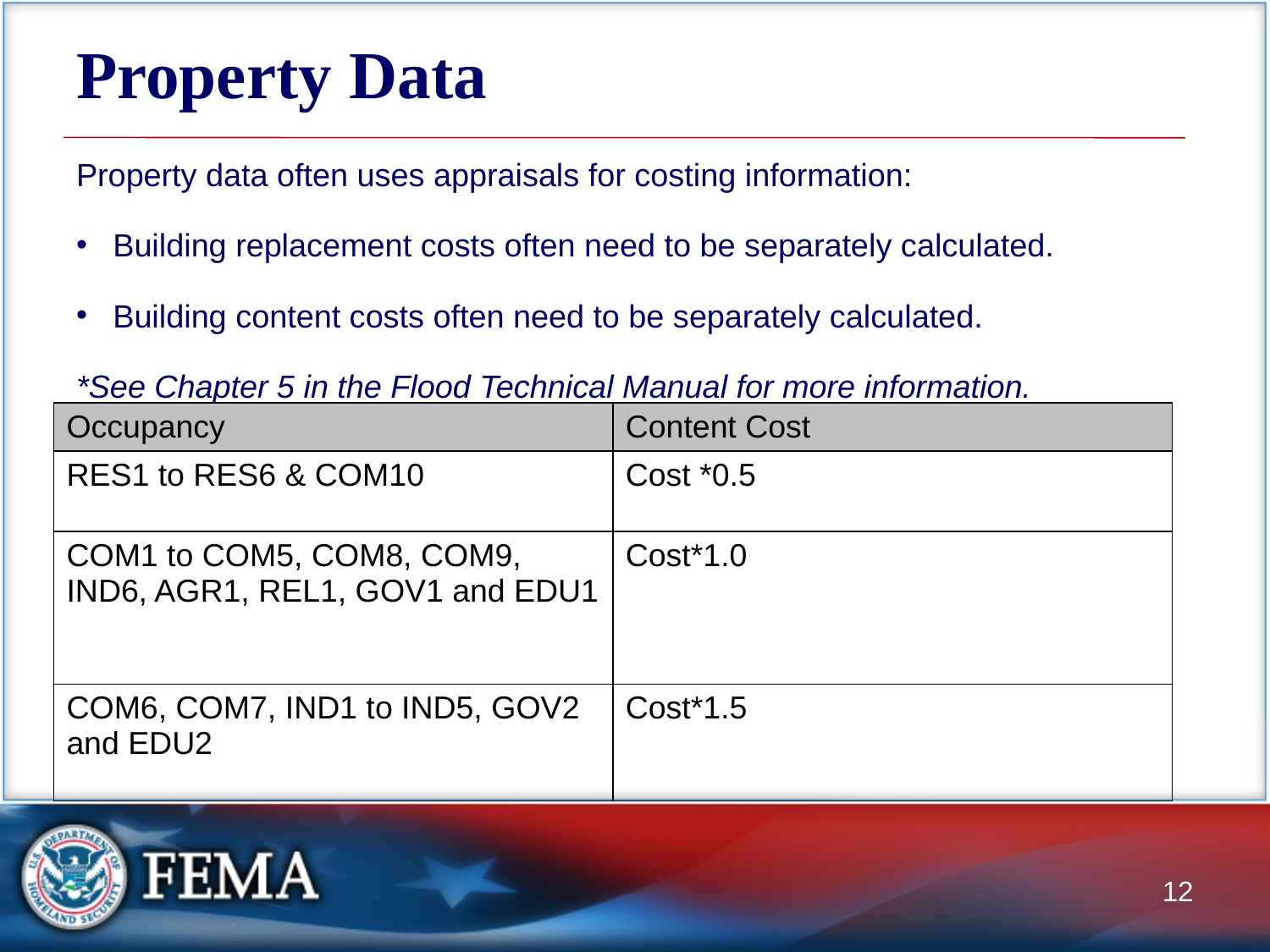

# Property Data
Property data often uses appraisals for costing information:
Building replacement costs often need to be separately calculated.
Building content costs often need to be separately calculated.
*See Chapter 5 in the Flood Technical Manual for more information.
| Occupancy | Content Cost |
| --- | --- |
| RES1 to RES6 & COM10 | Cost \*0.5 |
| COM1 to COM5, COM8, COM9, IND6, AGR1, REL1, GOV1 and EDU1 | Cost\*1.0 |
| COM6, COM7, IND1 to IND5, GOV2 and EDU2 | Cost\*1.5 |
12